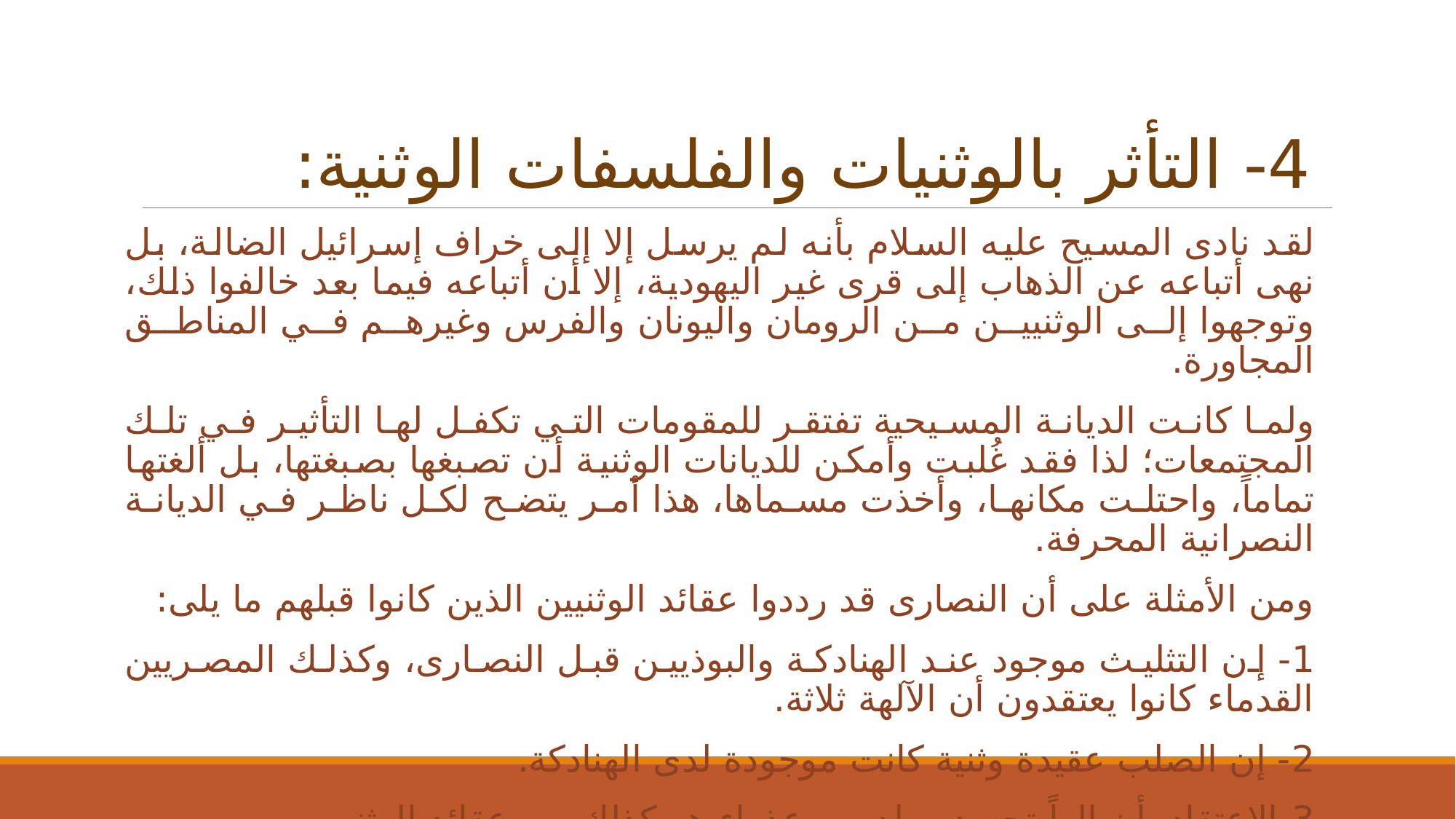

4- التأثر بالوثنيات والفلسفات الوثنية:
لقد نادى المسيح عليه السلام بأنه لم يرسل إلا إلى خراف إسرائيل الضالة، بل نهى أتباعه عن الذهاب إلى قرى غير اليهودية، إلا أن أتباعه فيما بعد خالفوا ذلك، وتوجهوا إلى الوثنيين من الرومان واليونان والفرس وغيرهم في المناطق المجاورة.
ولما كانت الديانة المسيحية تفتقر للمقومات التي تكفل لها التأثير في تلك المجتمعات؛ لذا فقد غُلبت وأمكن للديانات الوثنية أن تصبغها بصبغتها، بل ألغتها تماماً، واحتلت مكانها، وأخذت مسماها، هذا أمر يتضح لكل ناظر في الديانة النصرانية المحرفة.
ومن الأمثلة على أن النصارى قد رددوا عقائد الوثنيين الذين كانوا قبلهم ما يلى:
1- إن التثليث موجود عند الهنادكة والبوذيين قبل النصارى، وكذلك المصريين القدماء كانوا يعتقدون أن الآلهة ثلاثة.
2- إن الصلب عقيدة وثنية كانت موجودة لدى الهنادكة.
3-الإعتقاد بأن إلهاً تجسد وولد من عذراء هو كذلك من عقائد الوثنيين.